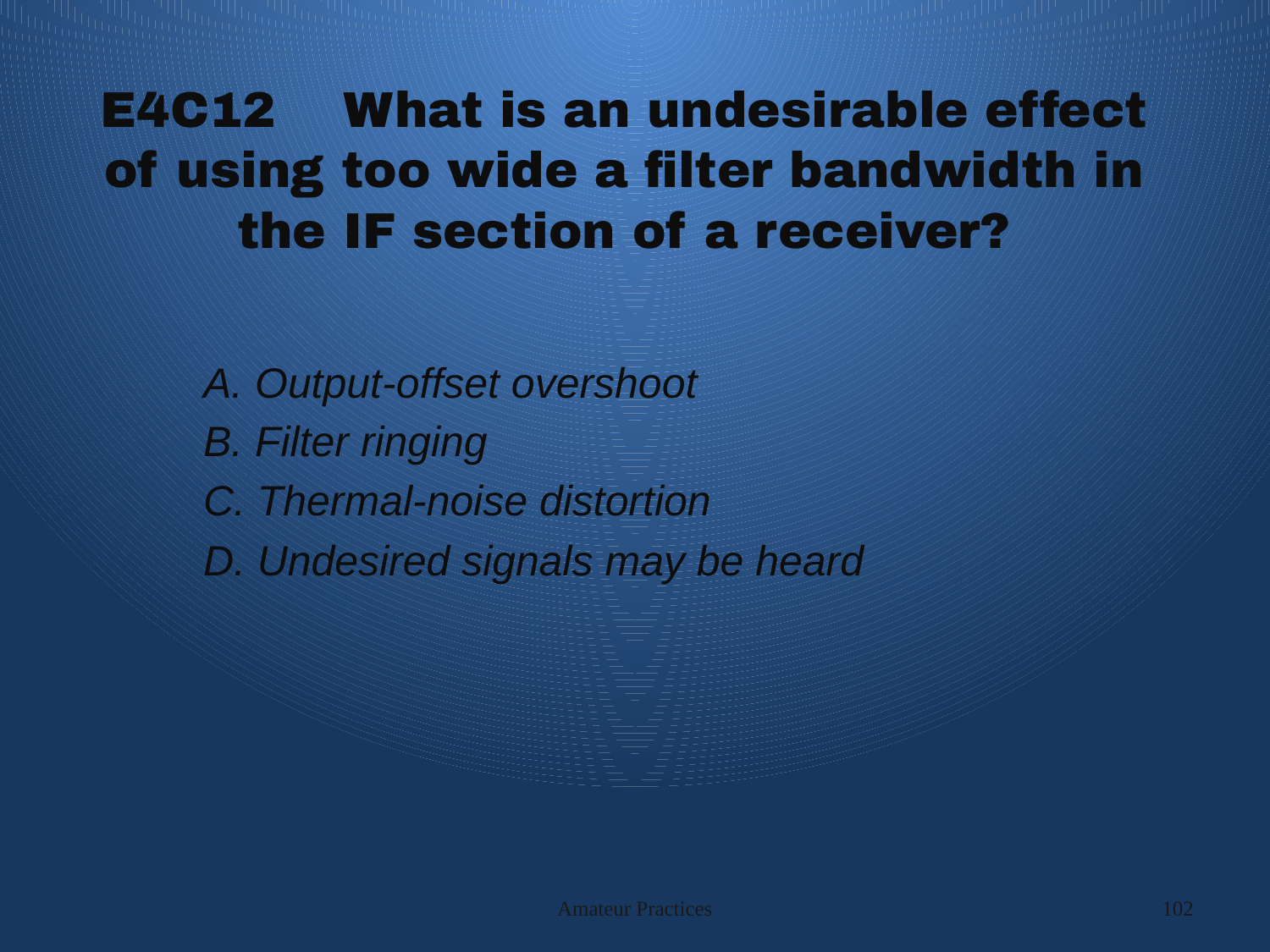

# E4C12    What is an undesirable effect of using too wide a filter bandwidth in the IF section of a receiver?
A. Output-offset overshoot
B. Filter ringing
C. Thermal-noise distortion
D. Undesired signals may be heard
Amateur Practices
102